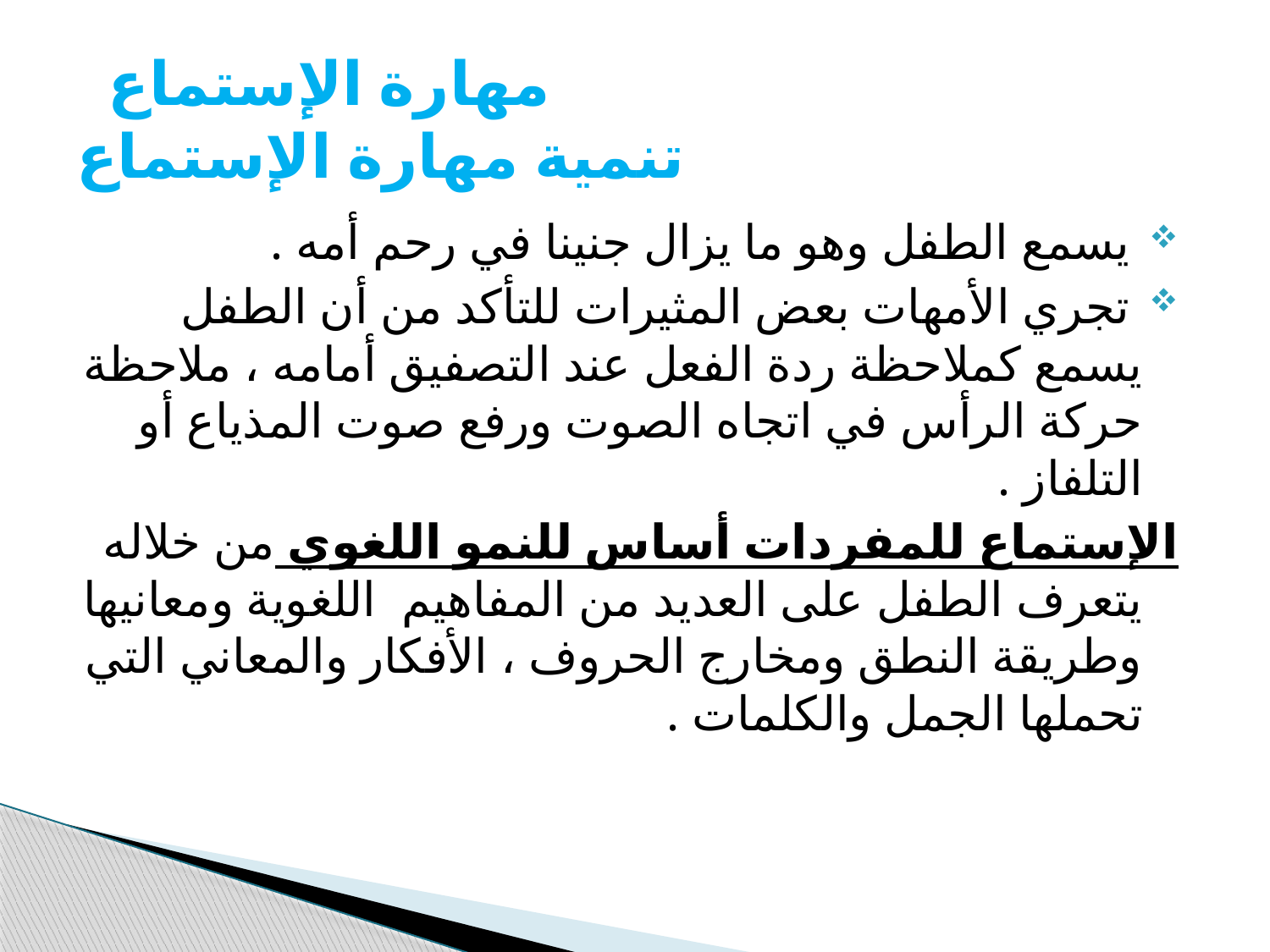

# مهارة الإستماع تنمية مهارة الإستماع
 يسمع الطفل وهو ما يزال جنينا في رحم أمه .
 تجري الأمهات بعض المثيرات للتأكد من أن الطفل يسمع كملاحظة ردة الفعل عند التصفيق أمامه ، ملاحظة حركة الرأس في اتجاه الصوت ورفع صوت المذياع أو التلفاز .
الإستماع للمفردات أساس للنمو اللغوي من خلاله يتعرف الطفل على العديد من المفاهيم  اللغوية ومعانيها وطريقة النطق ومخارج الحروف ، الأفكار والمعاني التي تحملها الجمل والكلمات .